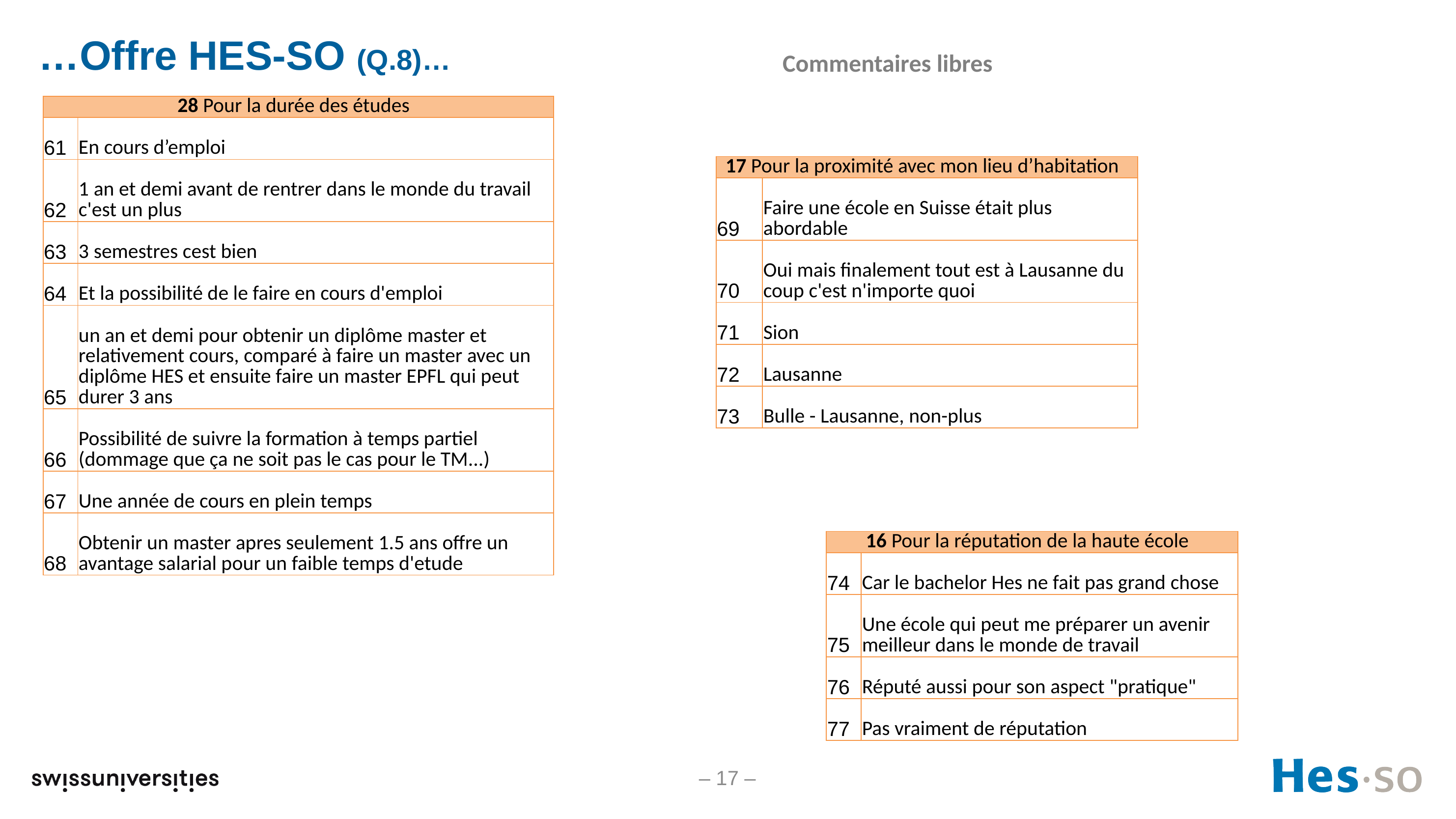

# …Offre HES-SO (Q.8)…
Commentaires libres
| 28 Pour la durée des études |  |
| --- | --- |
| 61 | En cours d’emploi |
| 62 | 1 an et demi avant de rentrer dans le monde du travail c'est un plus |
| 63 | 3 semestres cest bien |
| 64 | Et la possibilité de le faire en cours d'emploi |
| 65 | un an et demi pour obtenir un diplôme master et relativement cours, comparé à faire un master avec un diplôme HES et ensuite faire un master EPFL qui peut durer 3 ans |
| 66 | Possibilité de suivre la formation à temps partiel (dommage que ça ne soit pas le cas pour le TM...) |
| 67 | Une année de cours en plein temps |
| 68 | Obtenir un master apres seulement 1.5 ans offre un avantage salarial pour un faible temps d'etude |
| 17 Pour la proximité avec mon lieu d’habitation |  |
| --- | --- |
| 69 | Faire une école en Suisse était plus abordable |
| 70 | Oui mais finalement tout est à Lausanne du coup c'est n'importe quoi |
| 71 | Sion |
| 72 | Lausanne |
| 73 | Bulle - Lausanne, non-plus |
| 16 Pour la réputation de la haute école |  |
| --- | --- |
| 74 | Car le bachelor Hes ne fait pas grand chose |
| 75 | Une école qui peut me préparer un avenir meilleur dans le monde de travail |
| 76 | Réputé aussi pour son aspect "pratique" |
| 77 | Pas vraiment de réputation |